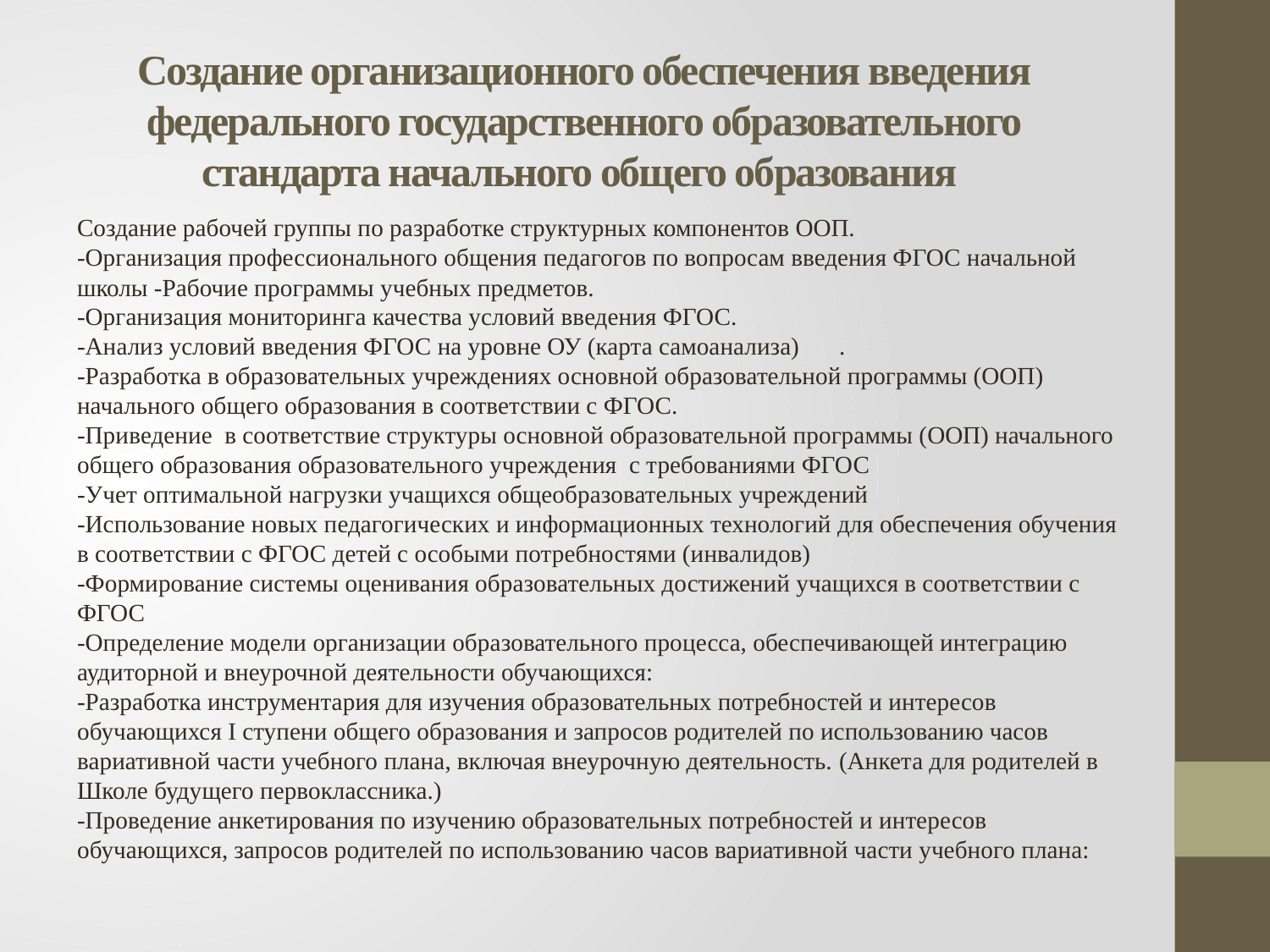

Создание организационного обеспечения введения федерального государственного образовательного стандарта начального общего образования
Создание рабочей группы по разработке структурных компонентов ООП.
-Организация профессионального общения педагогов по вопросам введения ФГОС начальной школы -Рабочие программы учебных предметов.
-Организация мониторинга качества условий введения ФГОС.
-Анализ условий введения ФГОС на уровне ОУ (карта самоанализа)	.
-Разработка в образовательных учреждениях основной образовательной программы (ООП) начального общего образования в соответствии с ФГОС.
-Приведение  в соответствие структуры основной образовательной программы (ООП) начального общего образования образовательного учреждения  с требованиями ФГОС
-Учет оптимальной нагрузки учащихся общеобразовательных учреждений
-Использование новых педагогических и информационных технологий для обеспечения обучения в соответствии с ФГОС детей с особыми потребностями (инвалидов)
-Формирование системы оценивания образовательных достижений учащихся в соответствии с ФГОС
-Определение модели организации образовательного процесса, обеспечивающей интеграцию аудиторной и внеурочной деятельности обучающихся:
-Разработка инструментария для изучения образовательных потребностей и интересов обучающихся I ступени общего образования и запросов родителей по использованию часов вариативной части учебного плана, включая внеурочную деятельность.	(Анкета для родителей в Школе будущего первоклассника.)
-Проведение анкетирования по изучению образовательных потребностей и интересов обучающихся, запросов родителей по использованию часов вариативной части учебного плана: